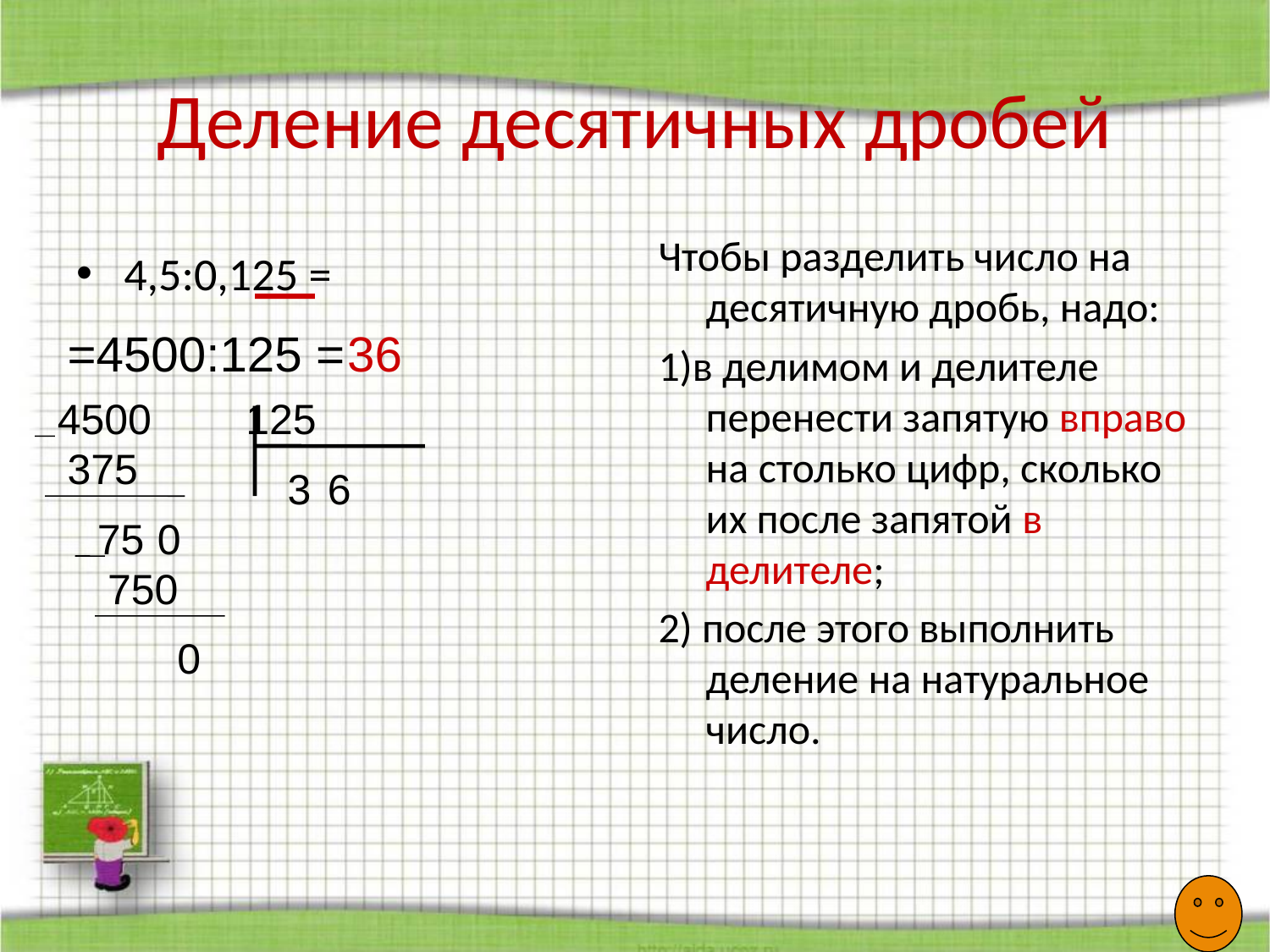

# Деление десятичных дробей
Чтобы разделить число на десятичную дробь, надо:
1)в делимом и делителе перенести запятую вправо на столько цифр, сколько их после запятой в делителе;
2) после этого выполнить деление на натуральное число.
4,5:0,125 =

=4500:125 =
36
4500        125

375

3
6

75
0

750

0